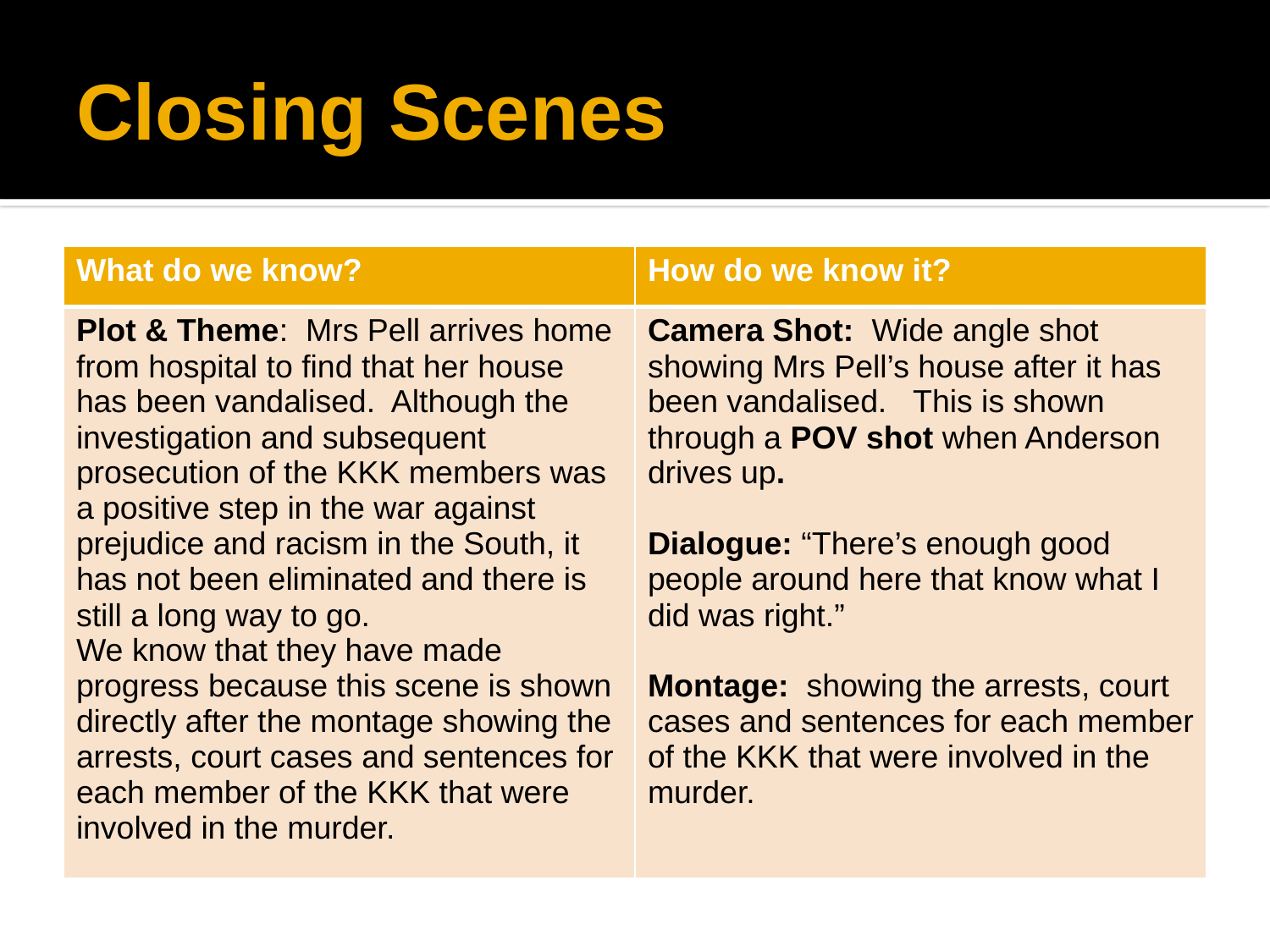

# Closing Scenes
| What do we know? | How do we know it? |
| --- | --- |
| Plot & Theme: Mrs Pell arrives home from hospital to find that her house has been vandalised. Although the investigation and subsequent prosecution of the KKK members was a positive step in the war against prejudice and racism in the South, it has not been eliminated and there is still a long way to go. We know that they have made progress because this scene is shown directly after the montage showing the arrests, court cases and sentences for each member of the KKK that were involved in the murder. | Camera Shot: Wide angle shot showing Mrs Pell’s house after it has been vandalised. This is shown through a POV shot when Anderson drives up. Dialogue: “There’s enough good people around here that know what I did was right.” Montage: showing the arrests, court cases and sentences for each member of the KKK that were involved in the murder. |